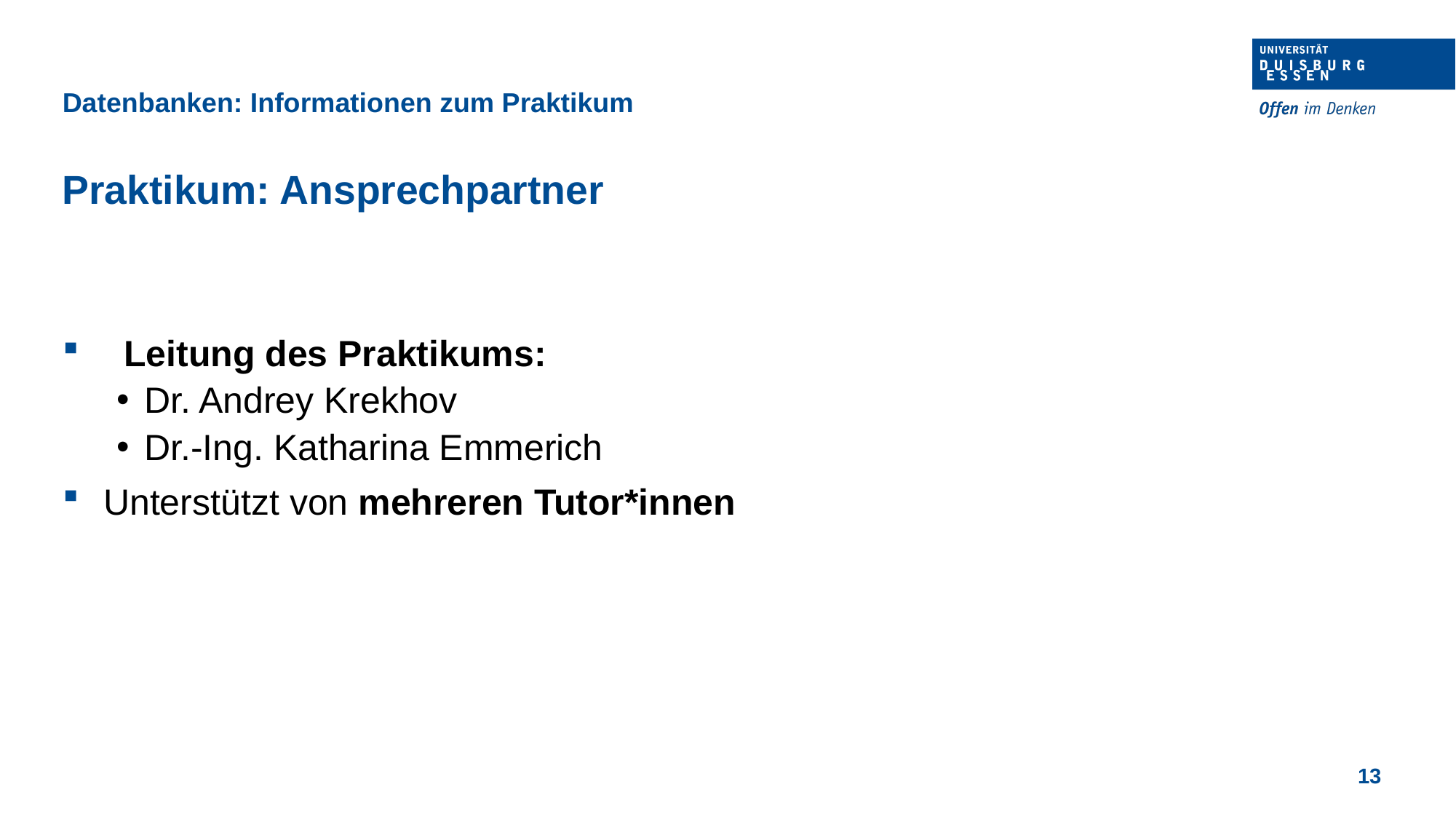

Datenbanken: Informationen zum Praktikum

Praktikum: Ansprechpartner
Leitung des Praktikums:
Dr. Andrey Krekhov
Dr.-Ing. Katharina Emmerich
Unterstützt von mehreren Tutor*innen

13